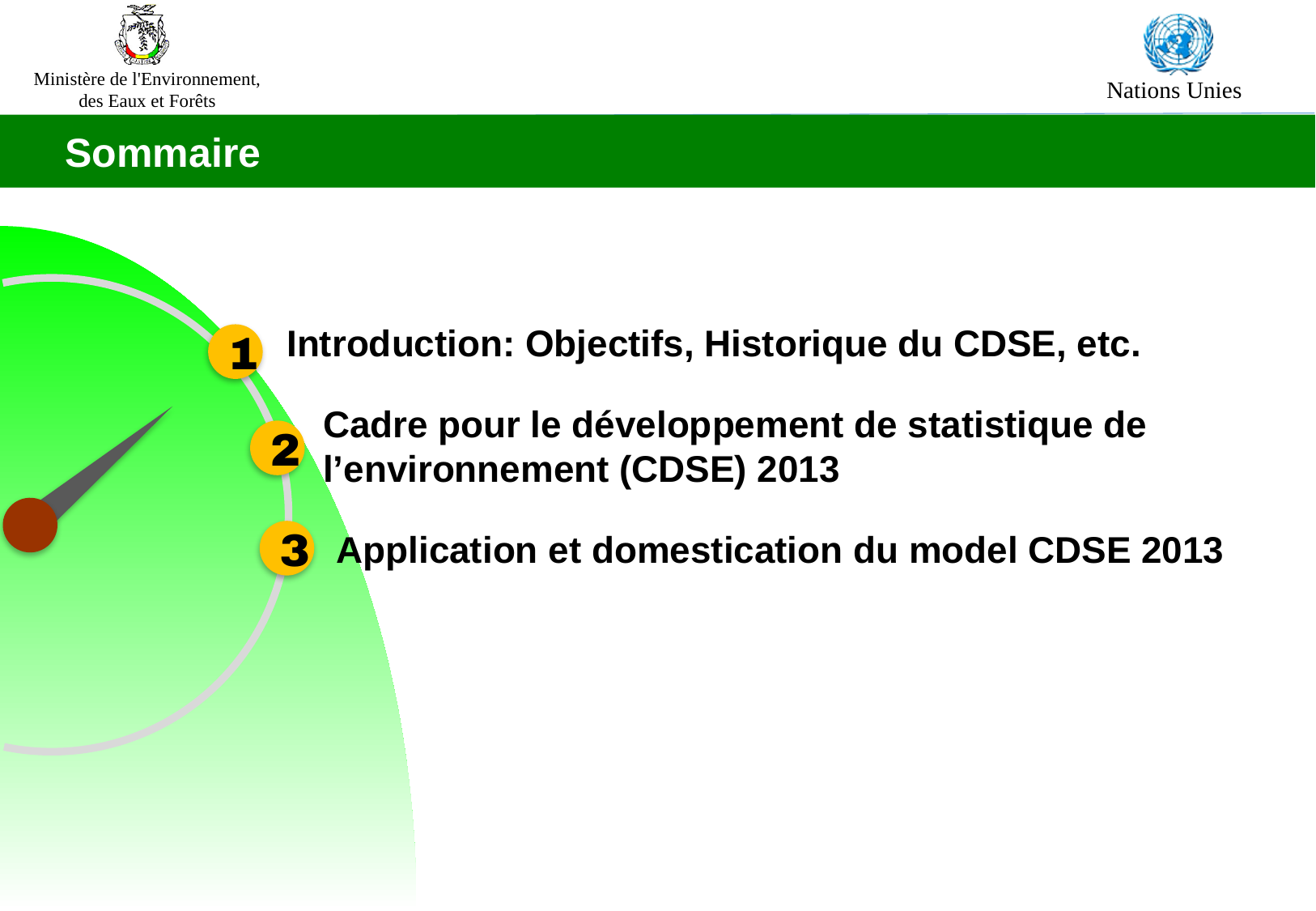

Sommaire

Introduction: Objectifs, Historique du CDSE, etc.
1

Cadre pour le développement de statistique de l’environnement (CDSE) 2013
2

Application et domestication du model CDSE 2013
3